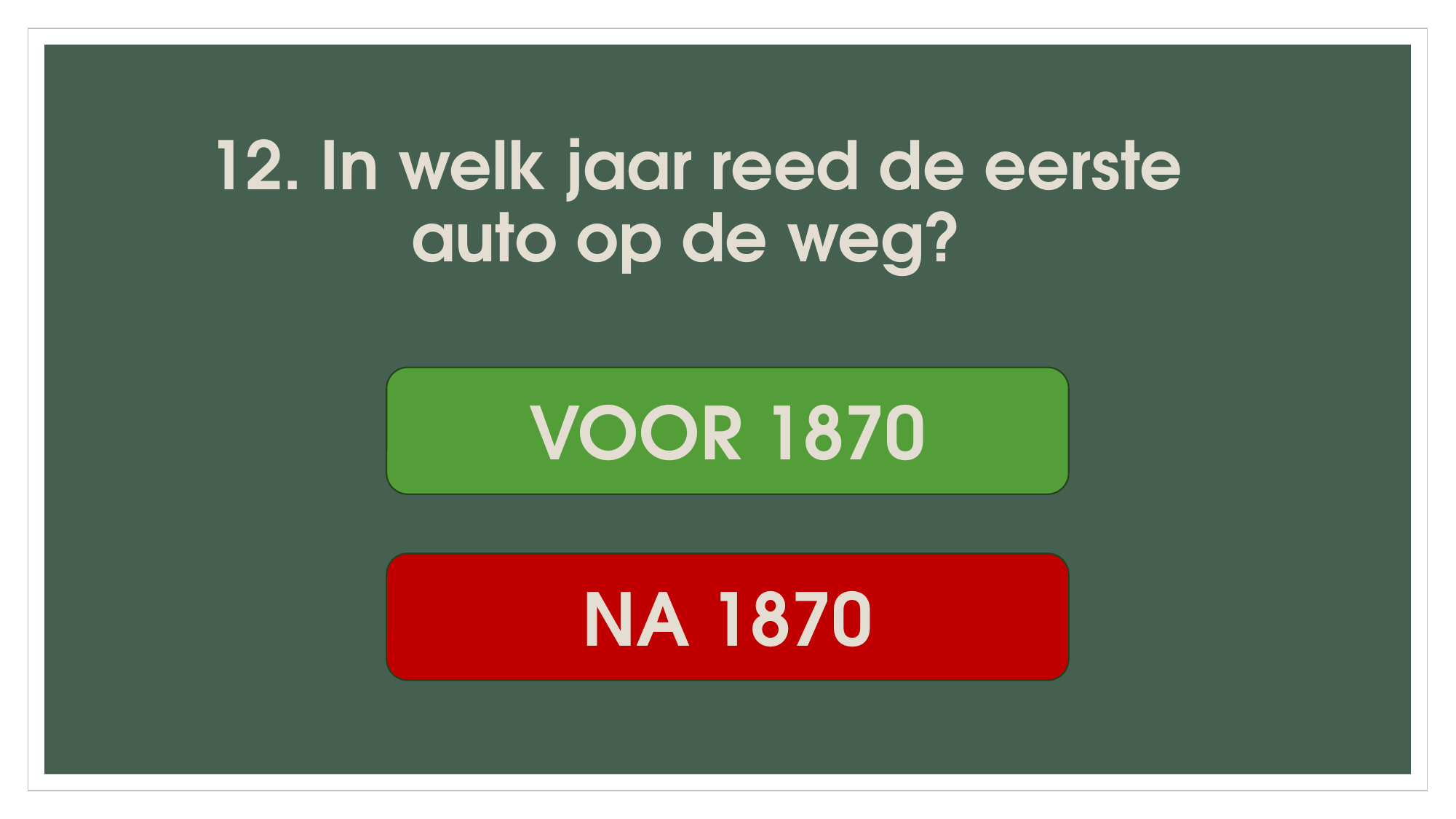

12. In welk jaar reed de eerste auto op de weg?
VOOR 1870
NA 1870